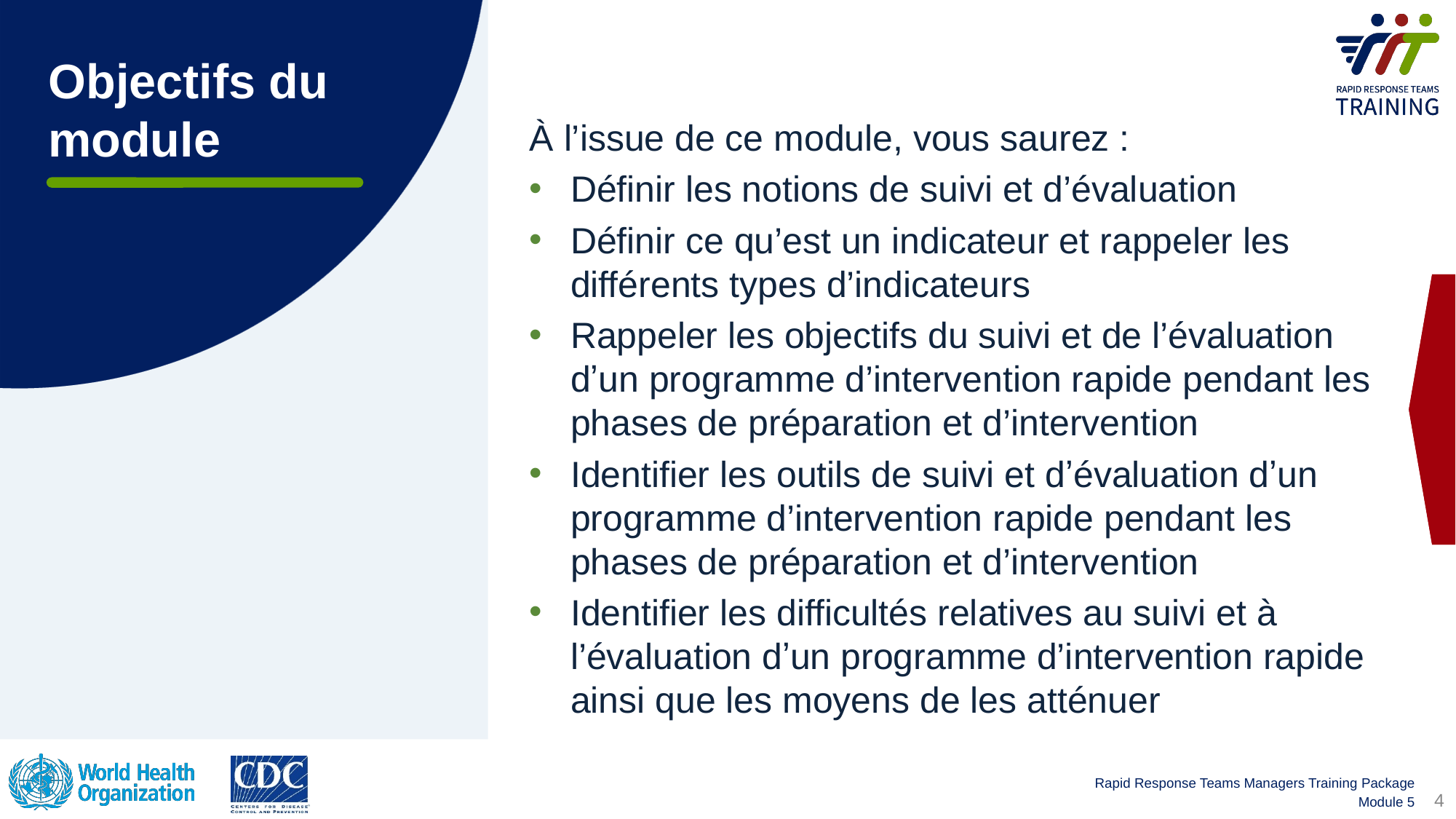

Objectifs du module
À l’issue de ce module, vous saurez :
Définir les notions de suivi et d’évaluation
Définir ce qu’est un indicateur et rappeler les différents types d’indicateurs
Rappeler les objectifs du suivi et de l’évaluation dʼun programme d’intervention rapide pendant les phases de préparation et d’intervention
Identifier les outils de suivi et dʼévaluation dʼun programme d’intervention rapide pendant les phases de préparation et d’intervention
Identifier les difficultés relatives au suivi et à l’évaluation dʼun programme d’intervention rapide ainsi que les moyens de les atténuer

4